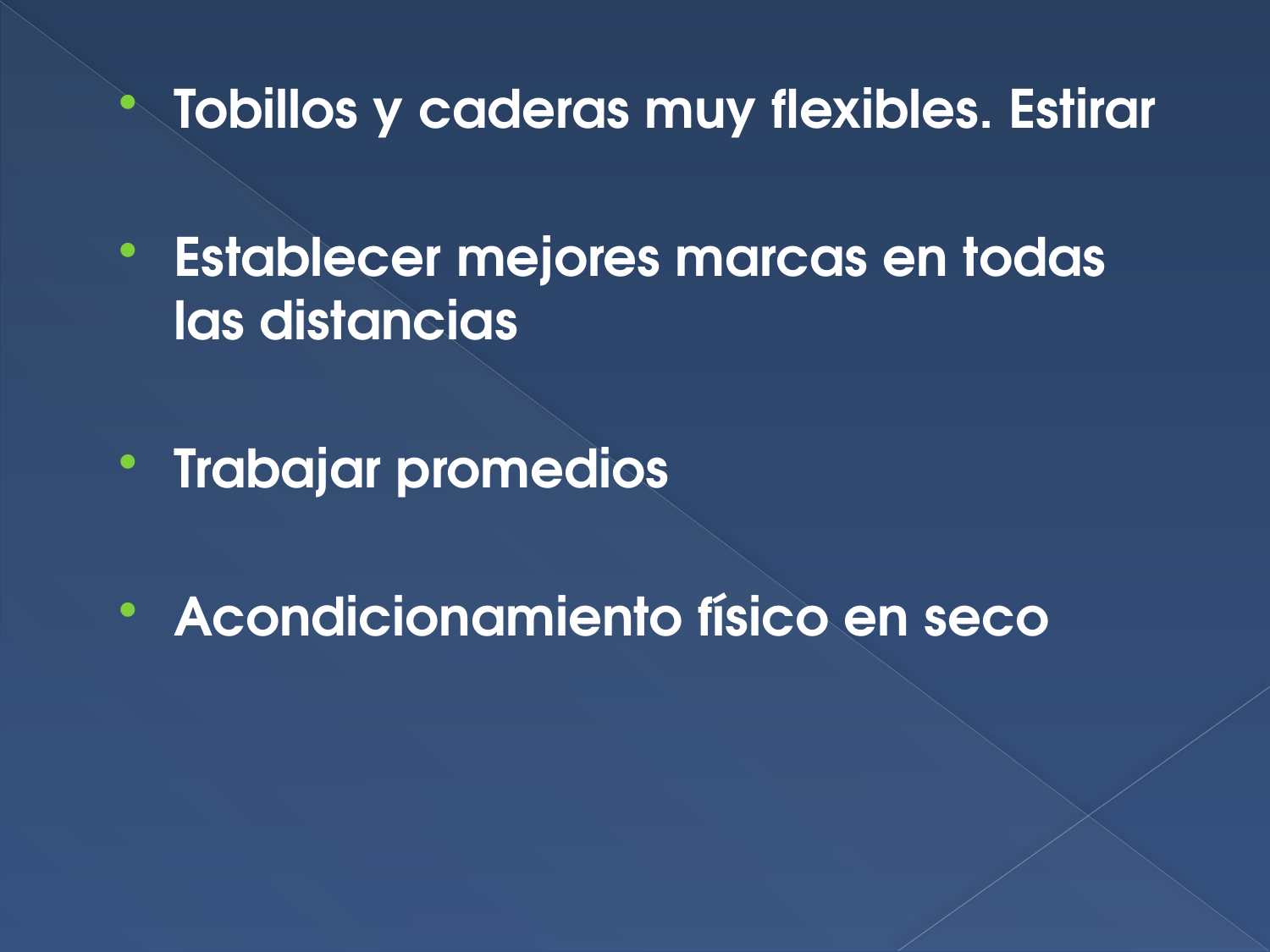

Tobillos y caderas muy flexibles. Estirar

Establecer mejores marcas en todas las distancias

Trabajar promedios

Acondicionamiento físico en seco